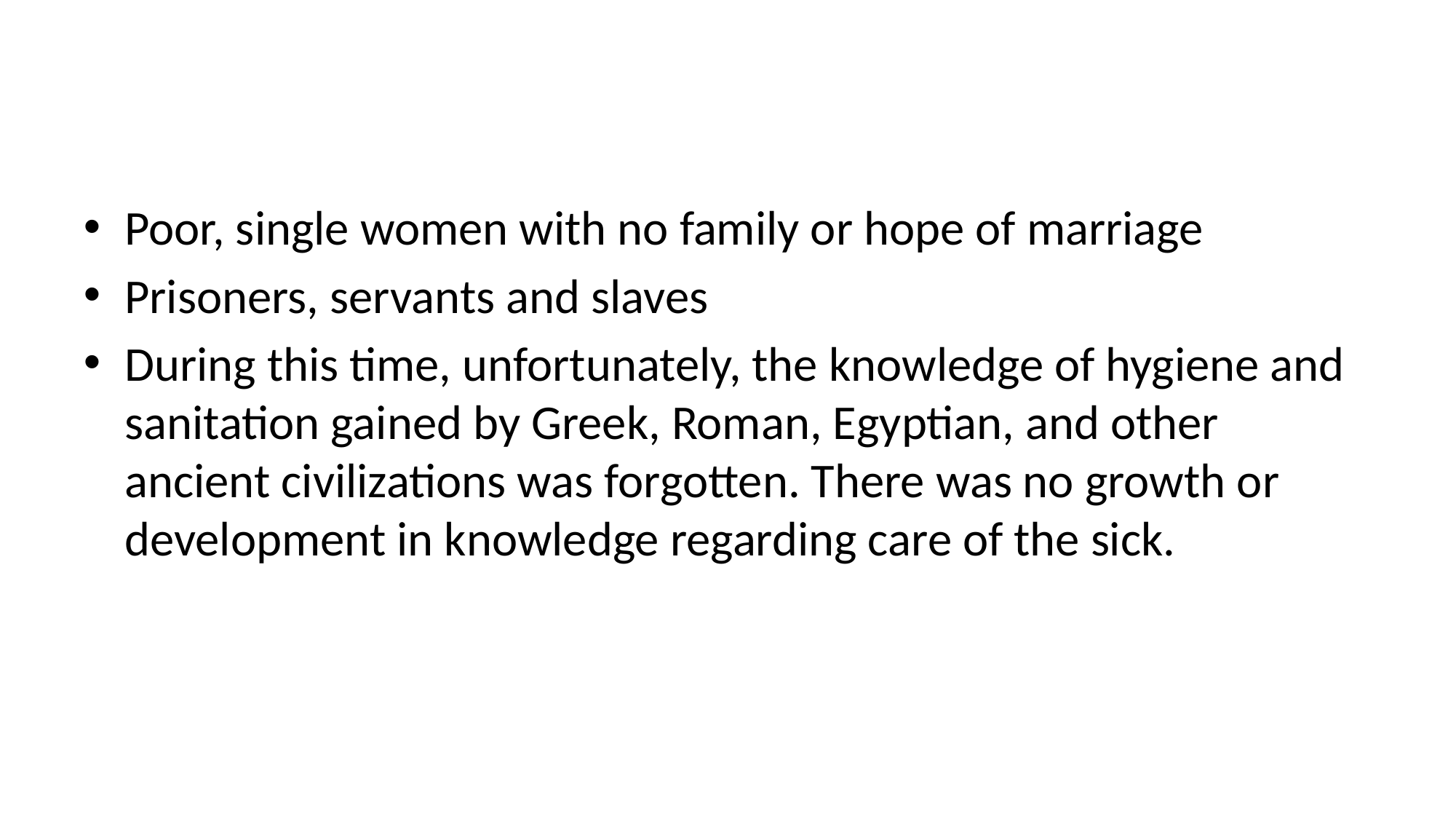

#
Poor, single women with no family or hope of marriage
Prisoners, servants and slaves
During this time, unfortunately, the knowledge of hygiene and sanitation gained by Greek, Roman, Egyptian, and other ancient civilizations was forgotten. There was no growth or development in knowledge regarding care of the sick.